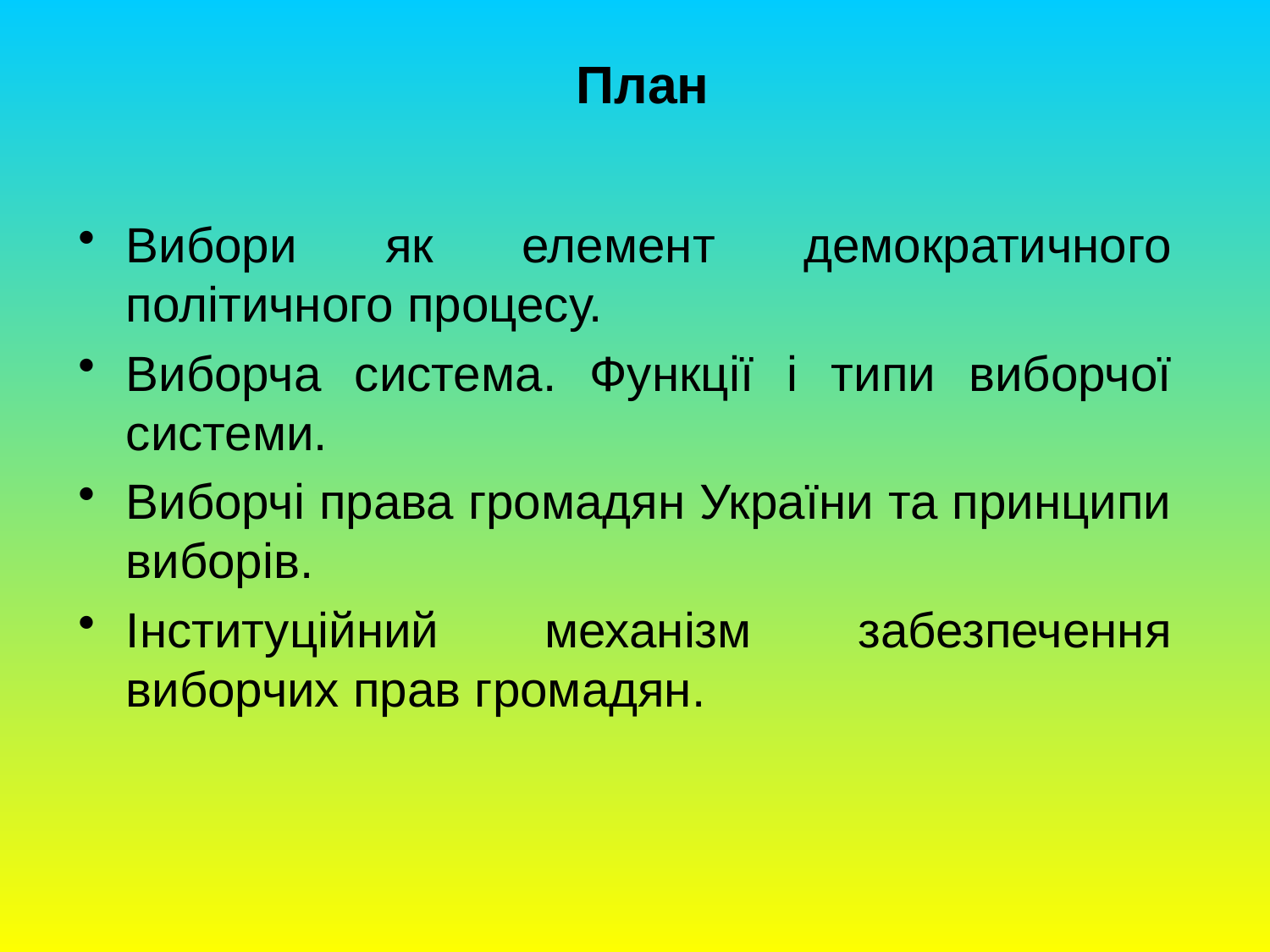

# План
Вибори як елемент демократичного політичного процесу.
Виборча система. Функції і типи виборчої системи.
Виборчі права громадян України та принципи виборів.
Інституційний механізм забезпечення виборчих прав громадян.